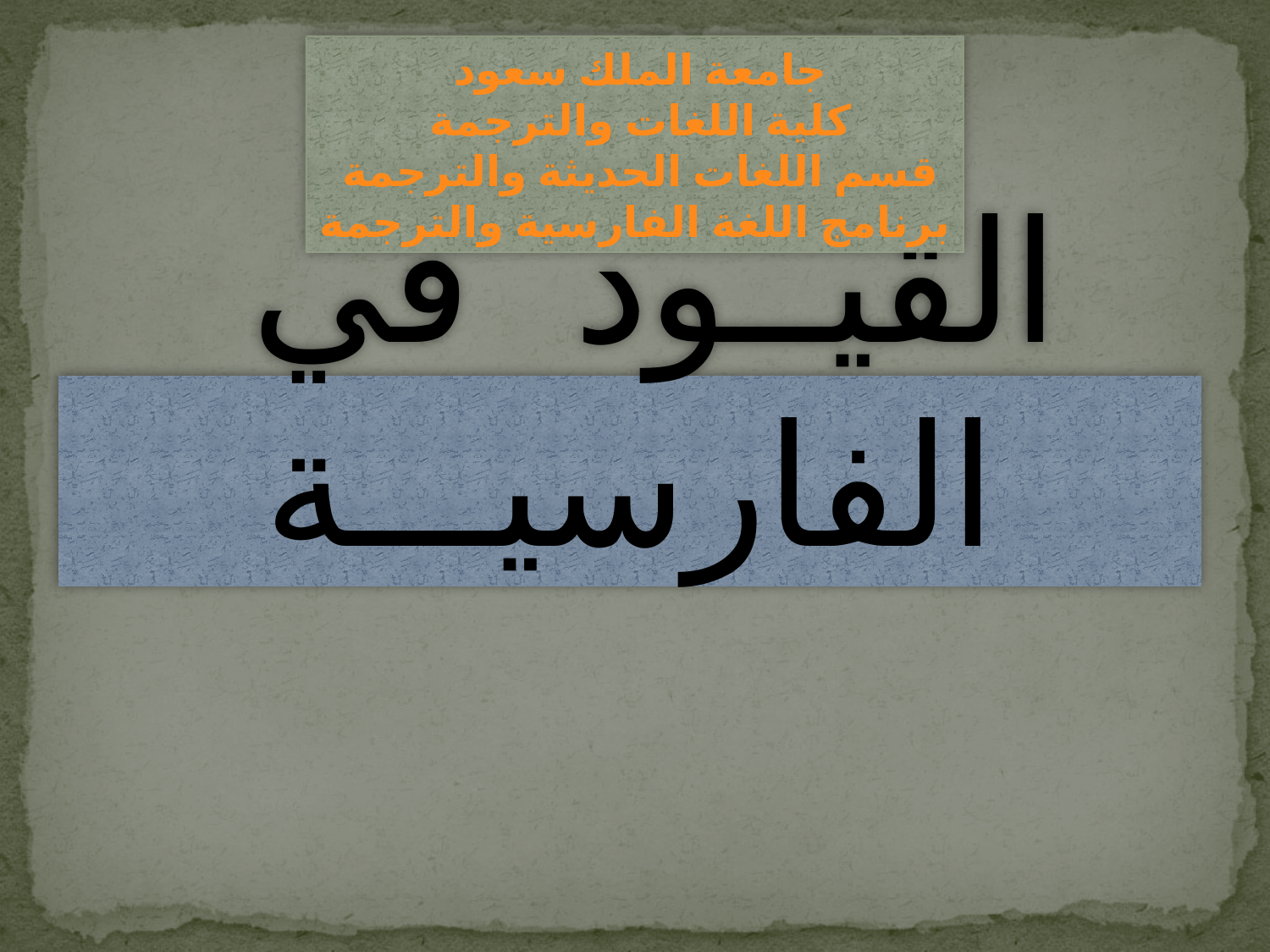

جامعة الملك سعود
كلية اللغات والترجمة
قسم اللغات الحديثة والترجمة
برنامج اللغة الفارسية والترجمة
# القيــود  في  الفارسيـــة